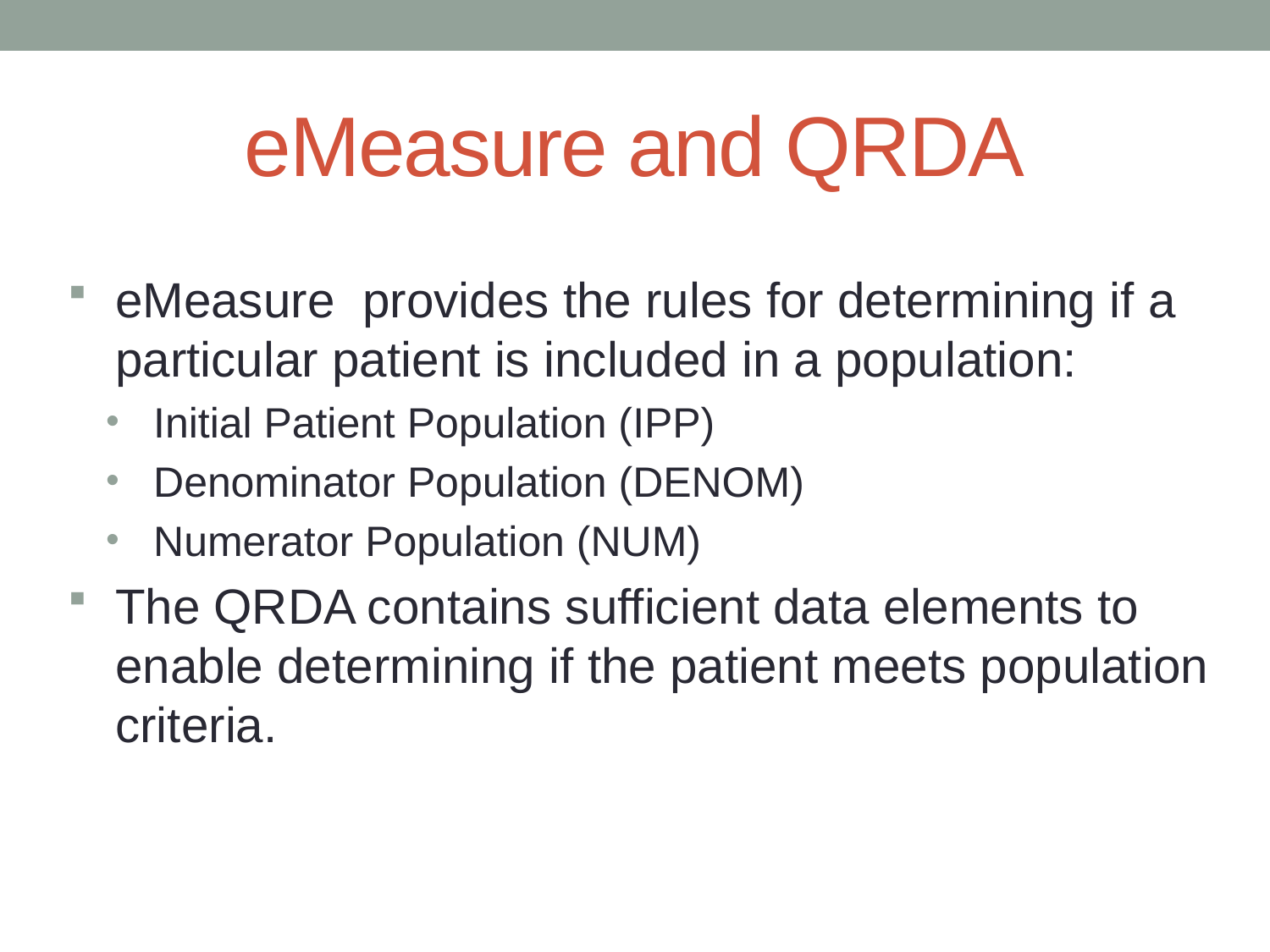

# eMeasure and QRDA
eMeasure  provides the rules for determining if a particular patient is included in a population:
Initial Patient Population (IPP)
Denominator Population (DENOM)
Numerator Population (NUM)
The QRDA contains sufficient data elements to enable determining if the patient meets population criteria.